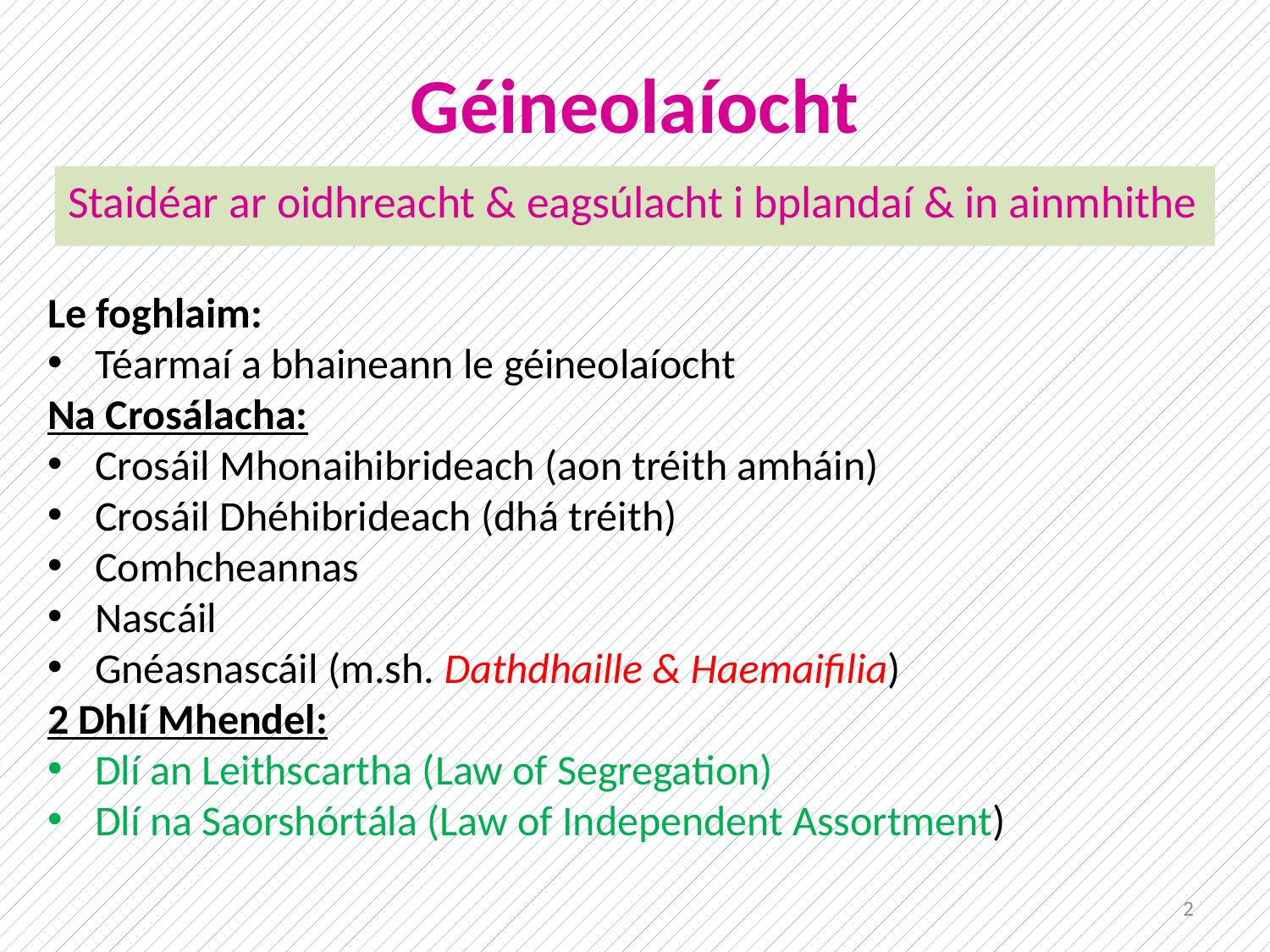

# Géineolaíocht
Staidéar ar oidhreacht & eagsúlacht i bplandaí & in ainmhithe

Le foghlaim:
Téarmaí a bhaineann le géineolaíocht
Na Crosálacha:
Crosáil Mhonaihibrideach (aon tréith amháin)
Crosáil Dhéhibrideach (dhá tréith)
Comhcheannas
Nascáil
Gnéasnascáil (m.sh. Dathdhaille & Haemaifilia)
2 Dhlí Mhendel:
Dlí an Leithscartha (Law of Segregation)
Dlí na Saorshórtála (Law of Independent Assortment)
2